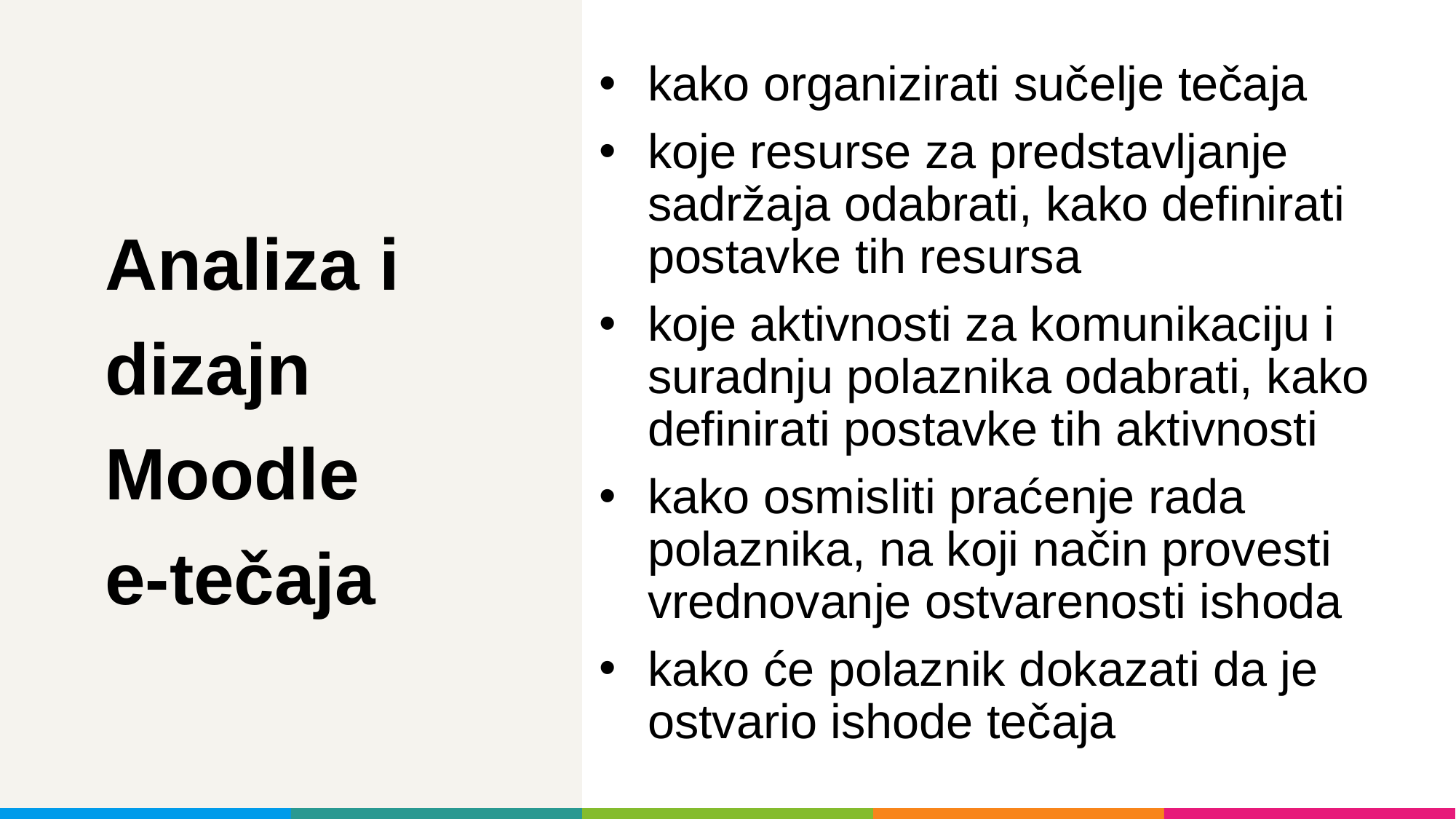

kako organizirati sučelje tečaja
koje resurse za predstavljanje sadržaja odabrati, kako definirati  postavke tih resursa
koje aktivnosti za komunikaciju i suradnju polaznika odabrati, kako definirati postavke tih aktivnosti
kako osmisliti praćenje rada polaznika, na koji način provesti vrednovanje ostvarenosti ishoda
kako će polaznik dokazati da je ostvario ishode tečaja
# Analiza i dizajn Moodle e-tečaja